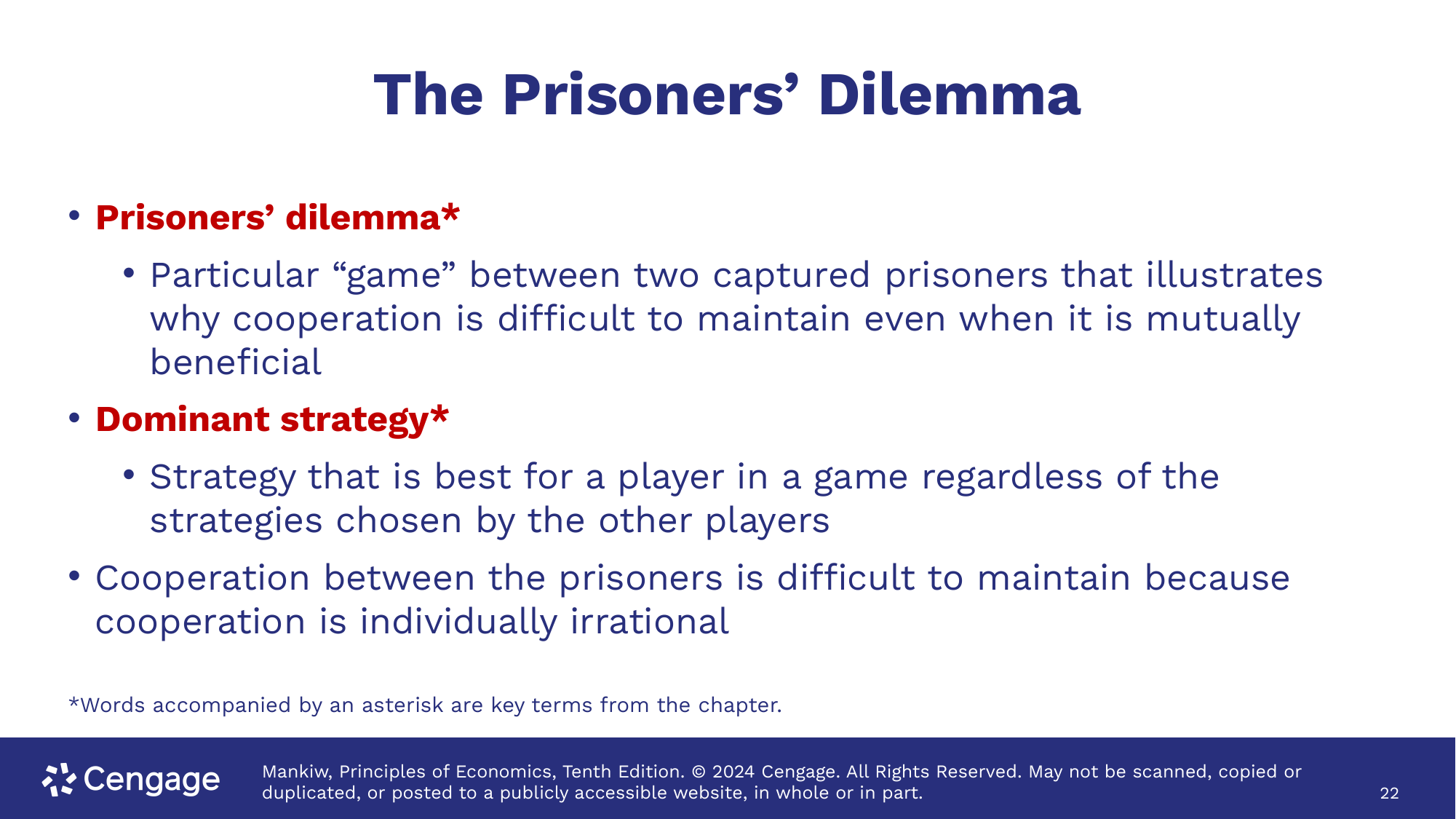

# The Prisoners’ Dilemma
Prisoners’ dilemma*
Particular “game” between two captured prisoners that illustrates why cooperation is difficult to maintain even when it is mutually beneficial
Dominant strategy*
Strategy that is best for a player in a game regardless of the strategies chosen by the other players
Cooperation between the prisoners is difficult to maintain because cooperation is individually irrational
*Words accompanied by an asterisk are key terms from the chapter.